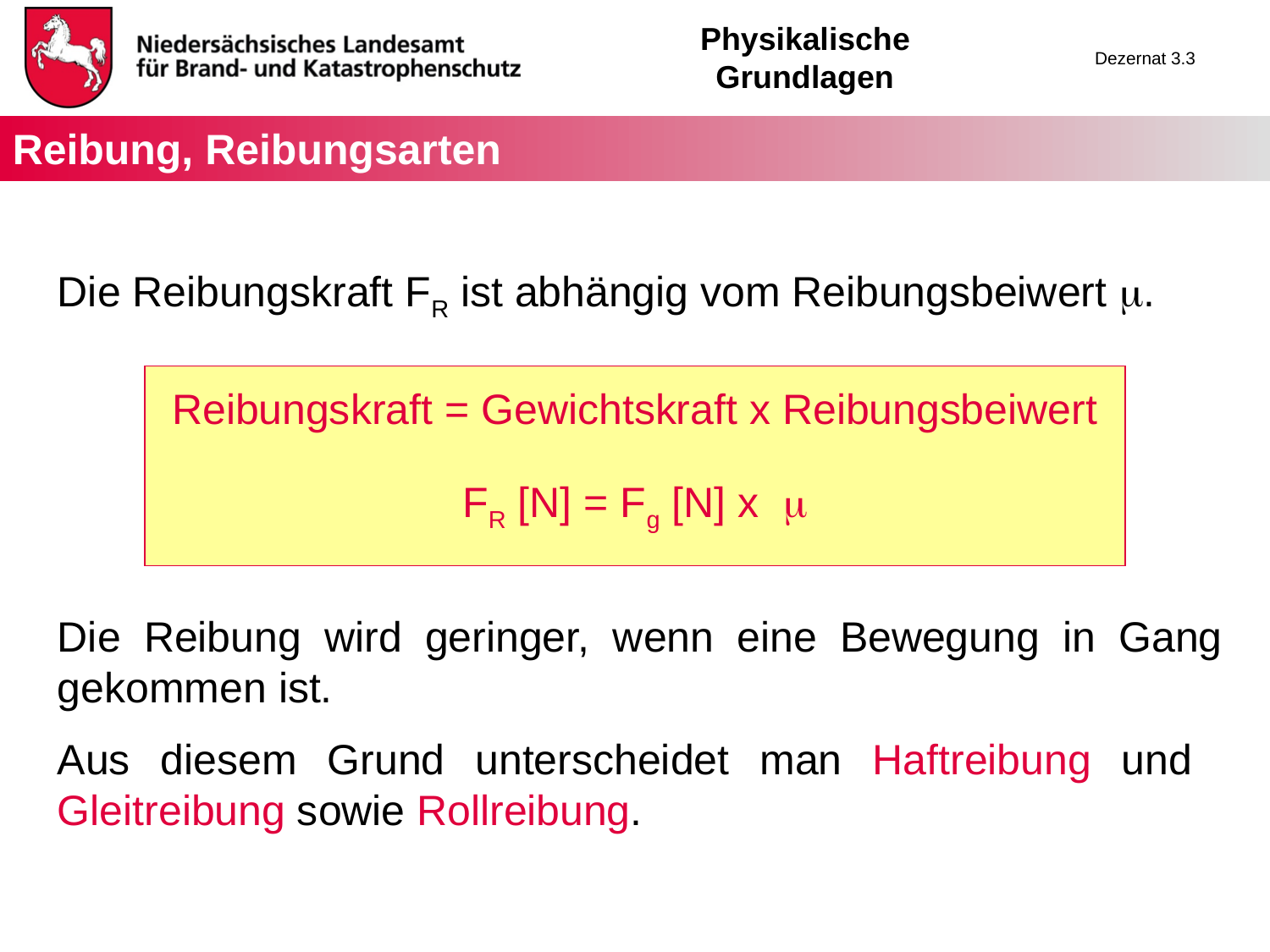

# Reibung, Reibungsarten
Die Reibungskraft FR ist abhängig vom Reibungsbeiwert μ.

Die Reibung wird geringer, wenn eine Bewegung in Gang gekommen ist.
Aus diesem Grund unterscheidet man Haftreibung und  Gleitreibung sowie Rollreibung.

Reibungskraft = Gewichtskraft x Reibungsbeiwert
FR [N] = Fg [N] x  μ